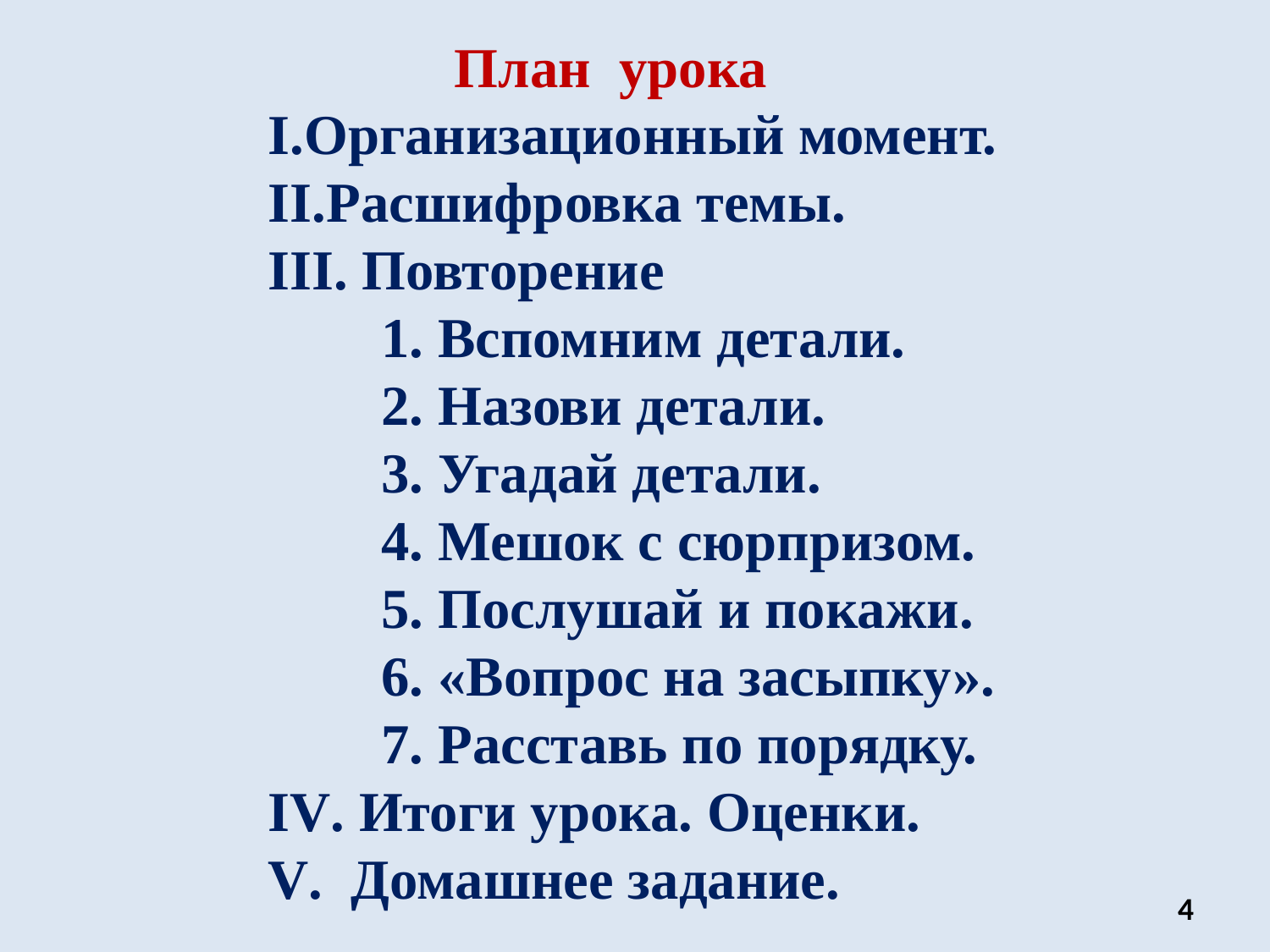

План  урока
                  I.Организационный момент.
                  II.Расшифровка темы.
                  III. Повторение
                          1. Вспомним детали.
                          2. Назови детали.
                          3. Угадай детали.
                          4. Мешок с сюрпризом.
                          5. Послушай и покажи.
                          6. «Вопрос на засыпку».
                          7. Расставь по порядку.
                  IV. Итоги урока. Оценки.
                  V.  Домашнее задание.
4